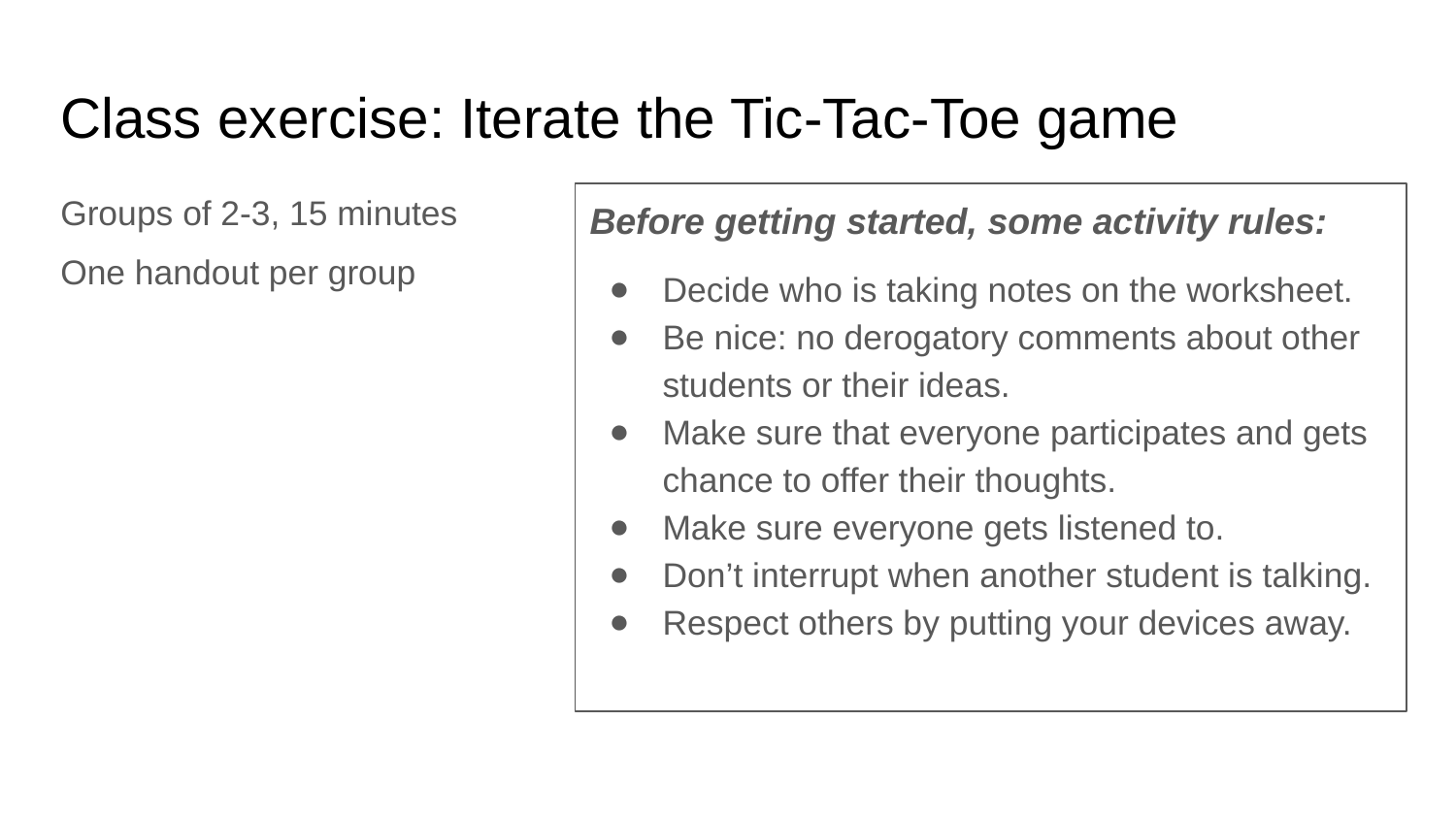

# Class exercise: Iterate the Tic-Tac-Toe game
Groups of 2-3, 15 minutes
One handout per group
Before getting started, some activity rules:
Decide who is taking notes on the worksheet.
Be nice: no derogatory comments about other students or their ideas.
Make sure that everyone participates and gets chance to offer their thoughts.
Make sure everyone gets listened to.
Don’t interrupt when another student is talking.
Respect others by putting your devices away.